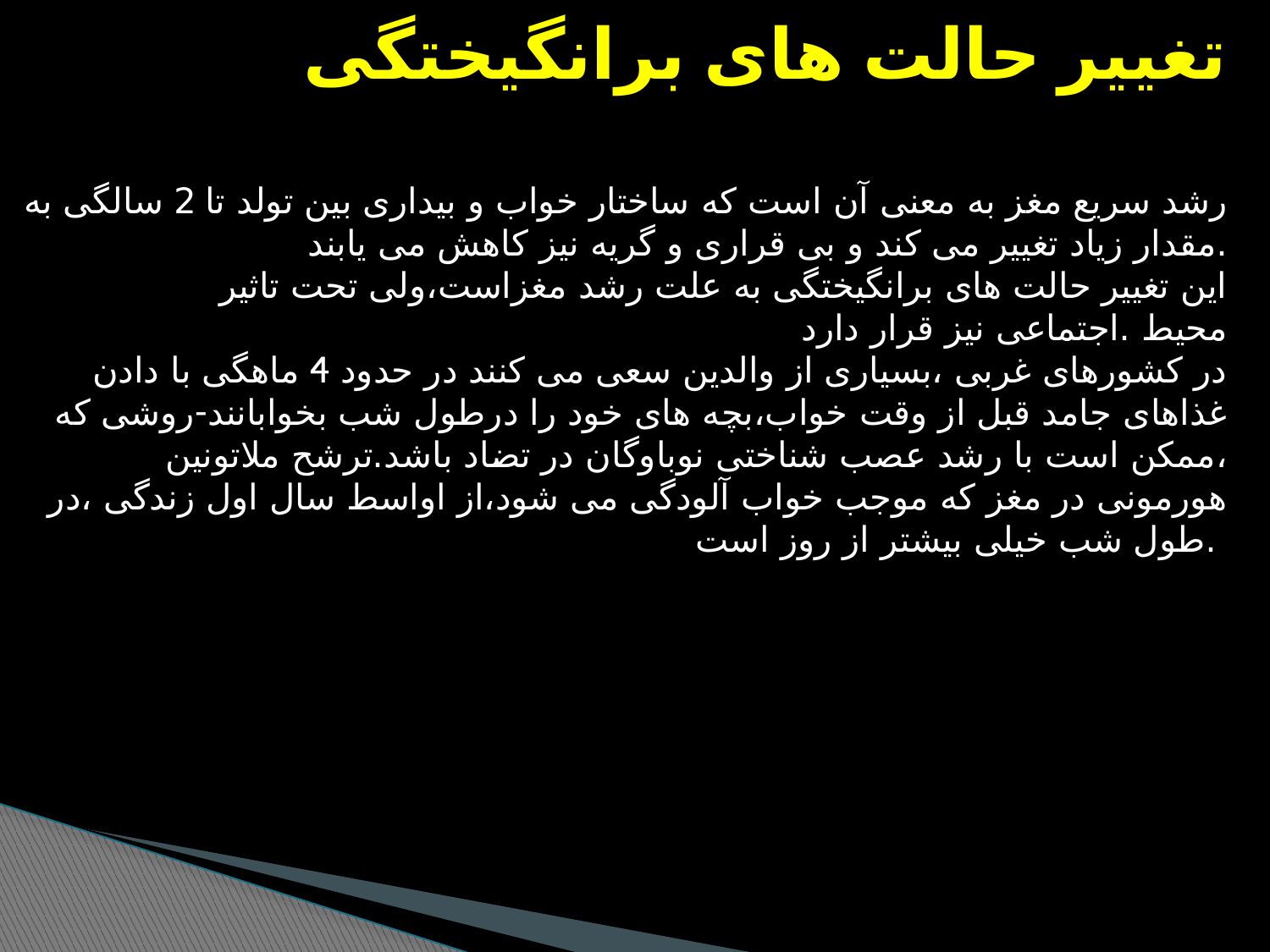

تغییر حالت های برانگیختگی

رشد سریع مغز به معنی آن است که ساختار خواب و بیداری بین تولد تا 2 سالگی به مقدار زیاد تغییر می کند و بی قراری و گریه نیز کاهش می یابند.
این تغییر حالت های برانگیختگی به علت رشد مغزاست،ولی تحت تاثیر محیط .اجتماعی نیز قرار دارد
در کشورهای غربی ،بسیاری از والدین سعی می کنند در حدود 4 ماهگی با دادن غذاهای جامد قبل از وقت خواب،بچه های خود را درطول شب بخوابانند-روشی که ممکن است با رشد عصب شناختی نوباوگان در تضاد باشد.ترشح ملاتونین،
هورمونی در مغز که موجب خواب آلودگی می شود،از اواسط سال اول زندگی ،در طول شب خیلی بیشتر از روز است.